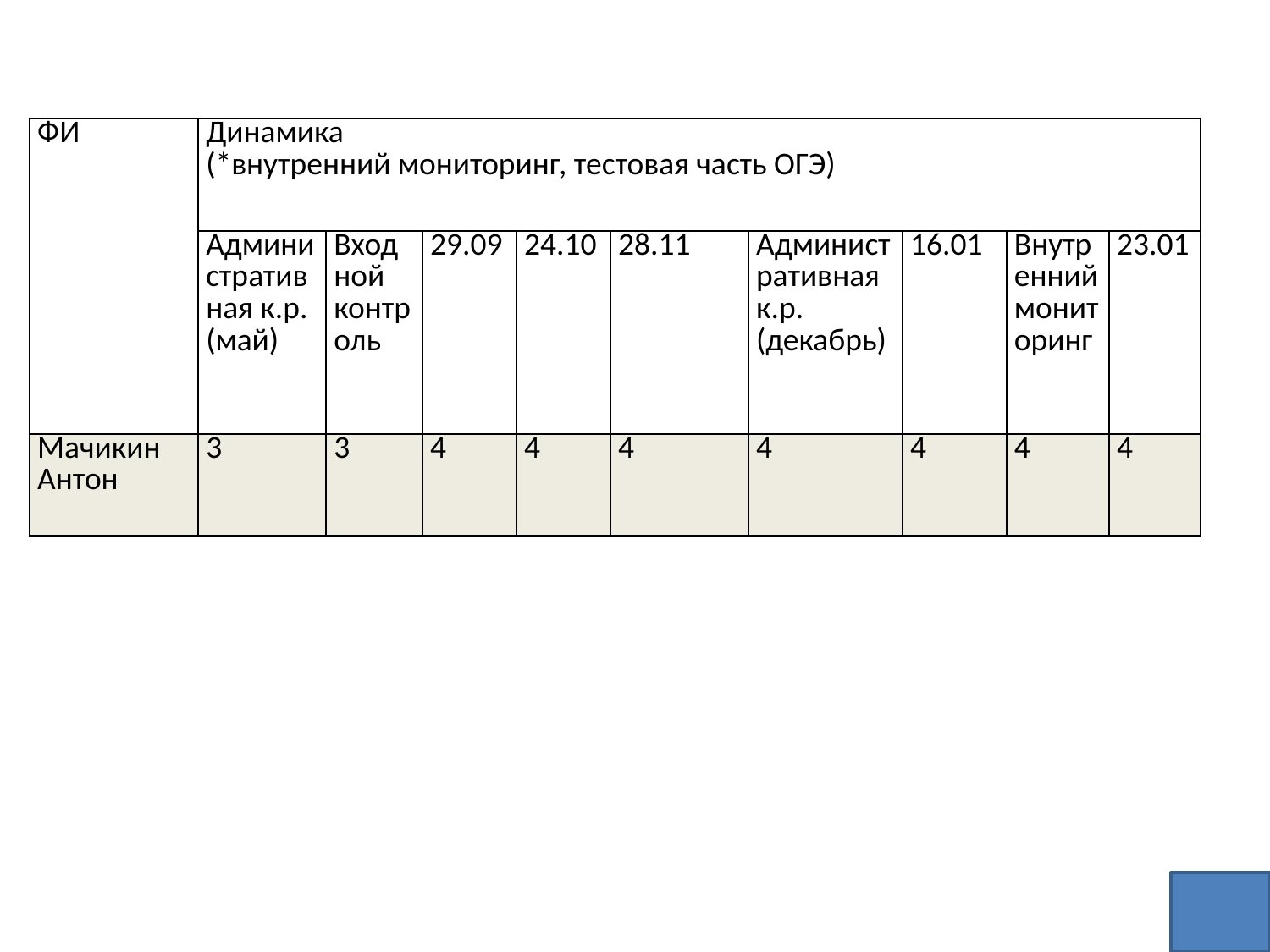

| ФИ | Динамика (\*внутренний мониторинг, тестовая часть ОГЭ) |  |  |  |  |  |  |  |  |
| --- | --- | --- | --- | --- | --- | --- | --- | --- | --- |
|  | Административная к.р. (май) | Входной контроль | 29.09 | 24.10 | 28.11 | Административная к.р. (декабрь) | 16.01 | Внутренний мониторинг | 23.01 |
| Мачикин Антон | 3 | 3 | 4 | 4 | 4 | 4 | 4 | 4 | 4 |